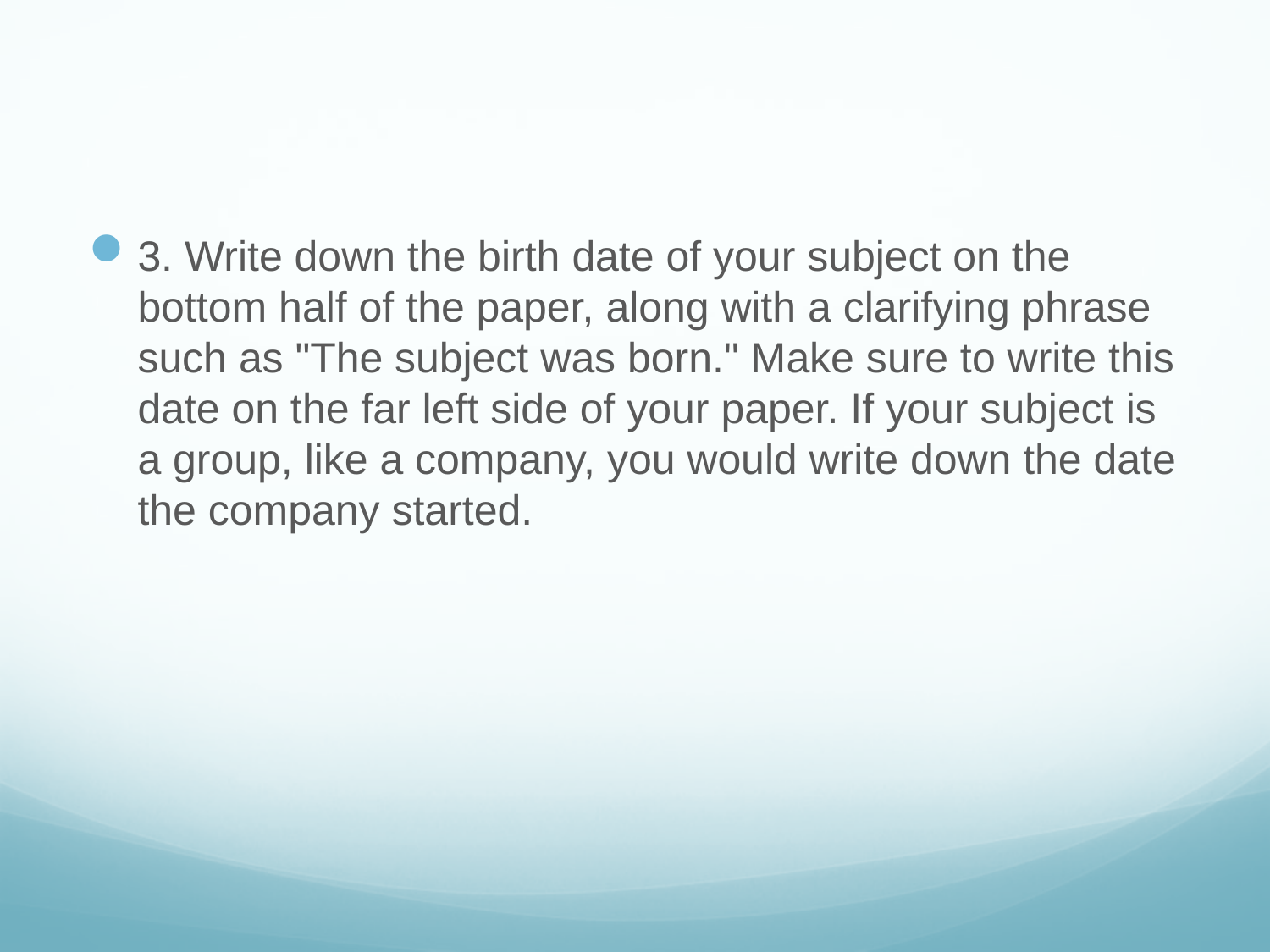

#
3. Write down the birth date of your subject on the bottom half of the paper, along with a clarifying phrase such as "The subject was born." Make sure to write this date on the far left side of your paper. If your subject is a group, like a company, you would write down the date the company started.